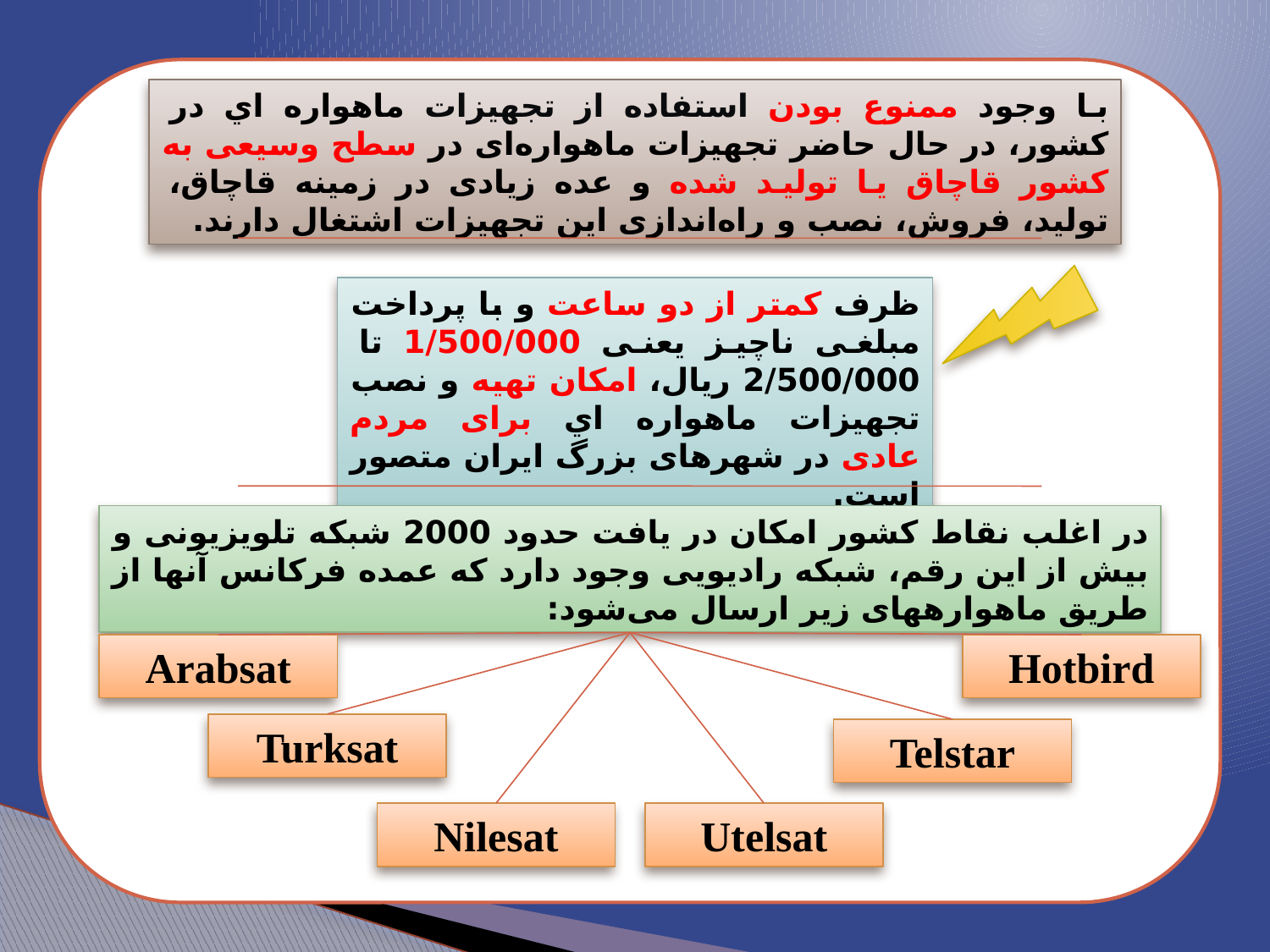

با وجود ممنوع بودن استفاده از تجهيزات ماهواره اي در کشور، در حال حاضر تجهیزات ماهواره‌ای در سطح وسیعی به کشور قاچاق يا توليد شده و عده زیادی در زمینه قاچاق، توليد، فروش، نصب و راه‌اندازی این تجهیزات اشتغال دارند.

ظرف کمتر از دو ساعت و با پرداخت مبلغی ناچیز یعنی 1/500/000 تا 2/500/000 ریال، امکان تهیه و نصب تجهیزات ماهواره اي برای مردم عادی در شهرهای بزرگ ایران متصور است.
در اغلب نقاط کشور امکان در یافت حدود 2000 شبکه تلویزیونی و بیش از این رقم، شبکه رادیویی وجود دارد که عمده فرکانس آنها از طریق ماهواره‎های زیر ارسال می‌شود:
Arabsat
Hotbird
Turksat
Telstar
Nilesat
Utelsat